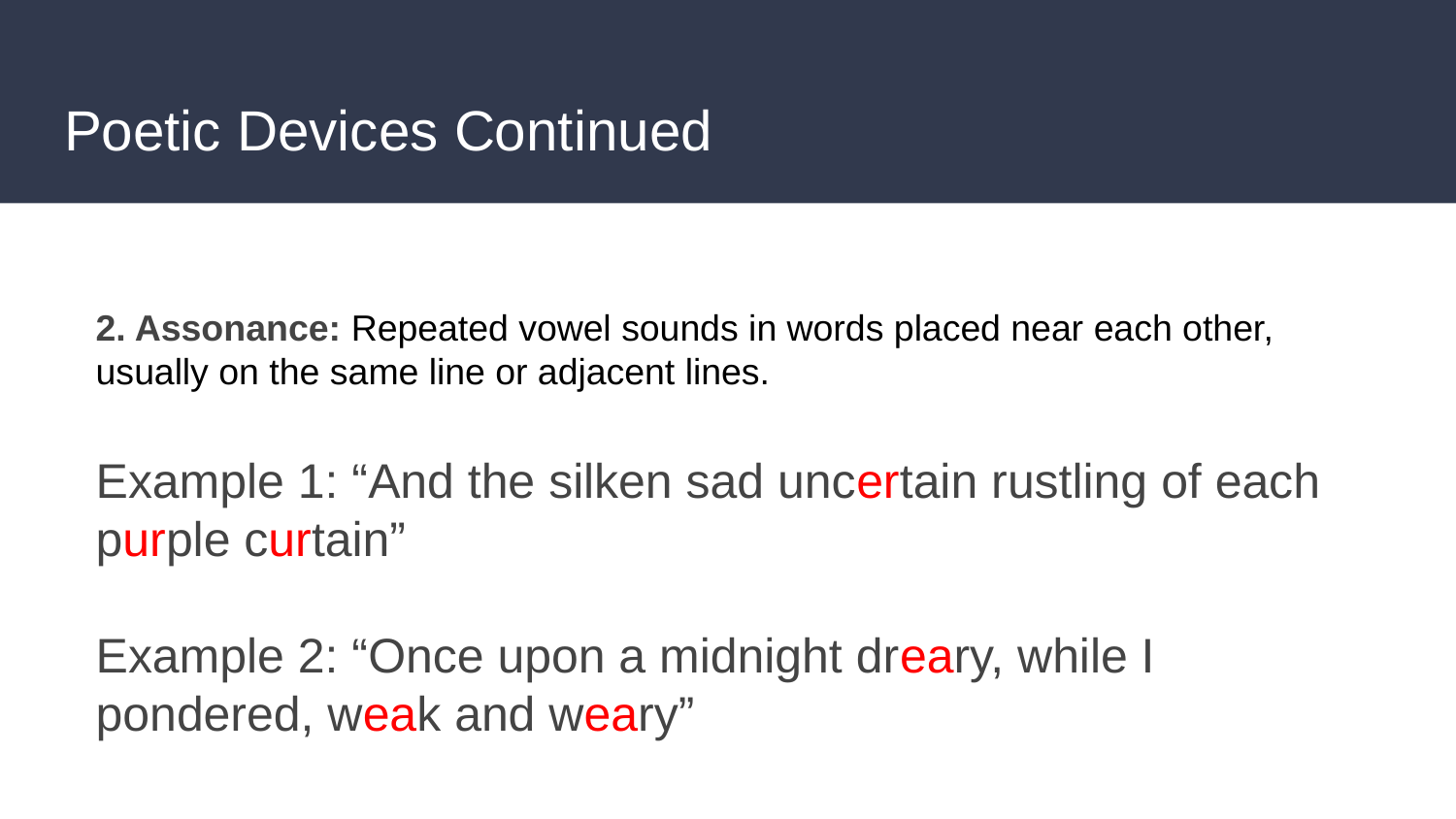

# Poetic Devices Continued
2. Assonance: Repeated vowel sounds in words placed near each other, usually on the same line or adjacent lines.

Example 1: “And the silken sad uncertain rustling of each purple curtain”

Example 2: “Once upon a midnight dreary, while I pondered, weak and weary”